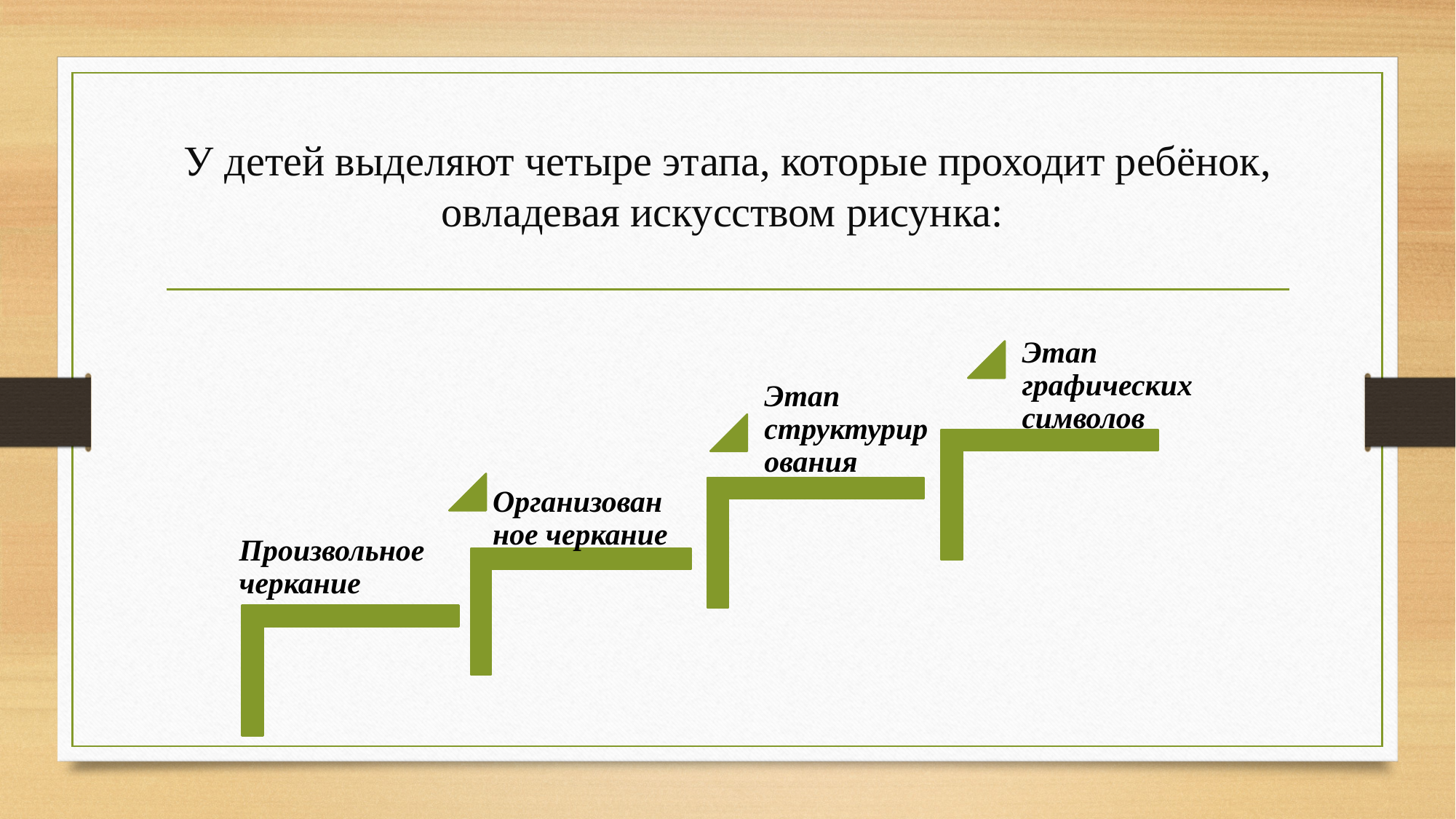

# У детей выделяют четыре этапа, которые проходит ребёнок, овладевая искусством рисунка:
Произвольное черкание
Организованное черкание
Этап структурирования
Этап графических символов